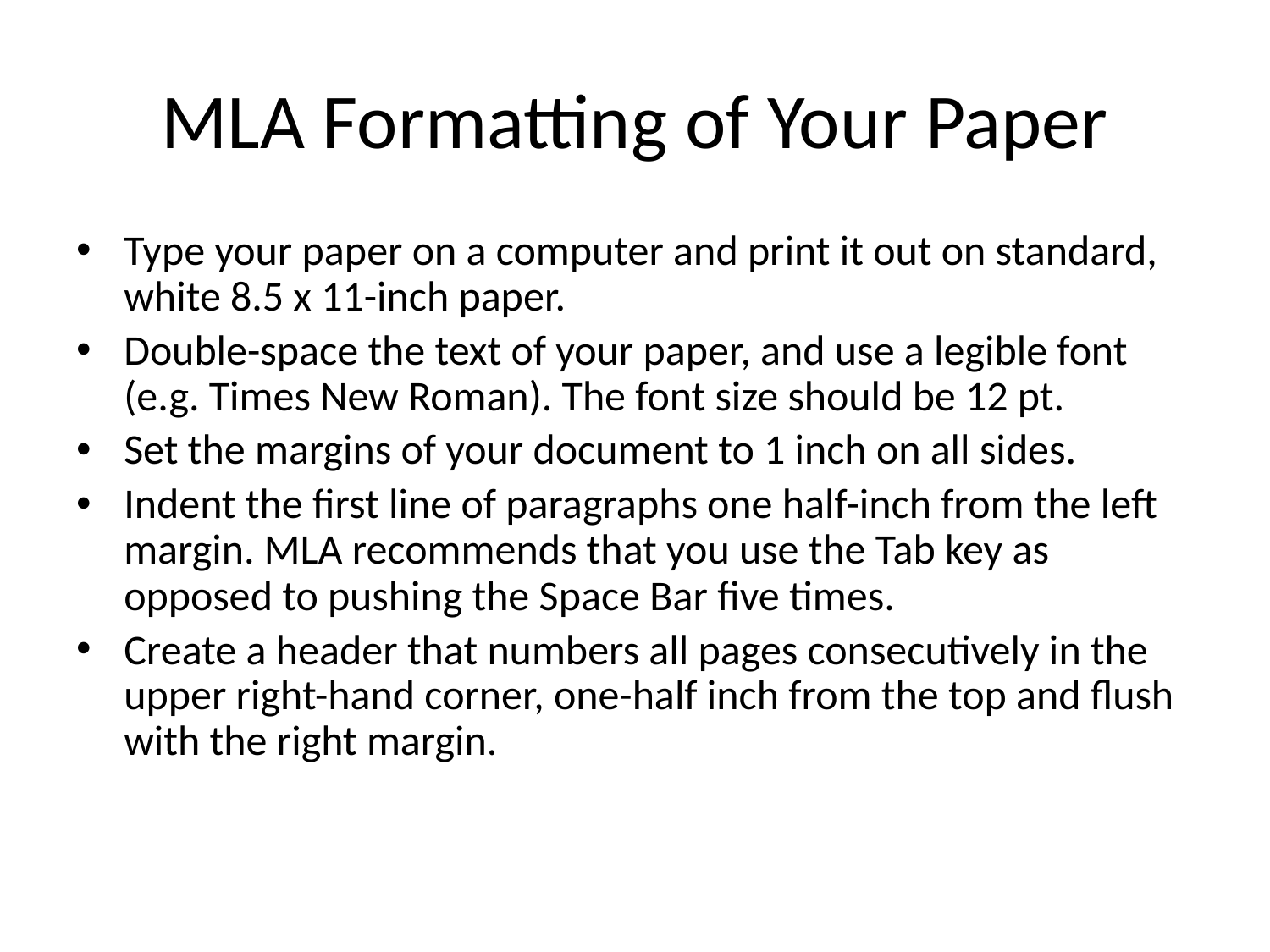

# MLA Formatting of Your Paper
Type your paper on a computer and print it out on standard, white 8.5 x 11-inch paper.
Double-space the text of your paper, and use a legible font (e.g. Times New Roman). The font size should be 12 pt.
Set the margins of your document to 1 inch on all sides.
Indent the first line of paragraphs one half-inch from the left margin. MLA recommends that you use the Tab key as opposed to pushing the Space Bar five times.
Create a header that numbers all pages consecutively in the upper right-hand corner, one-half inch from the top and flush with the right margin.